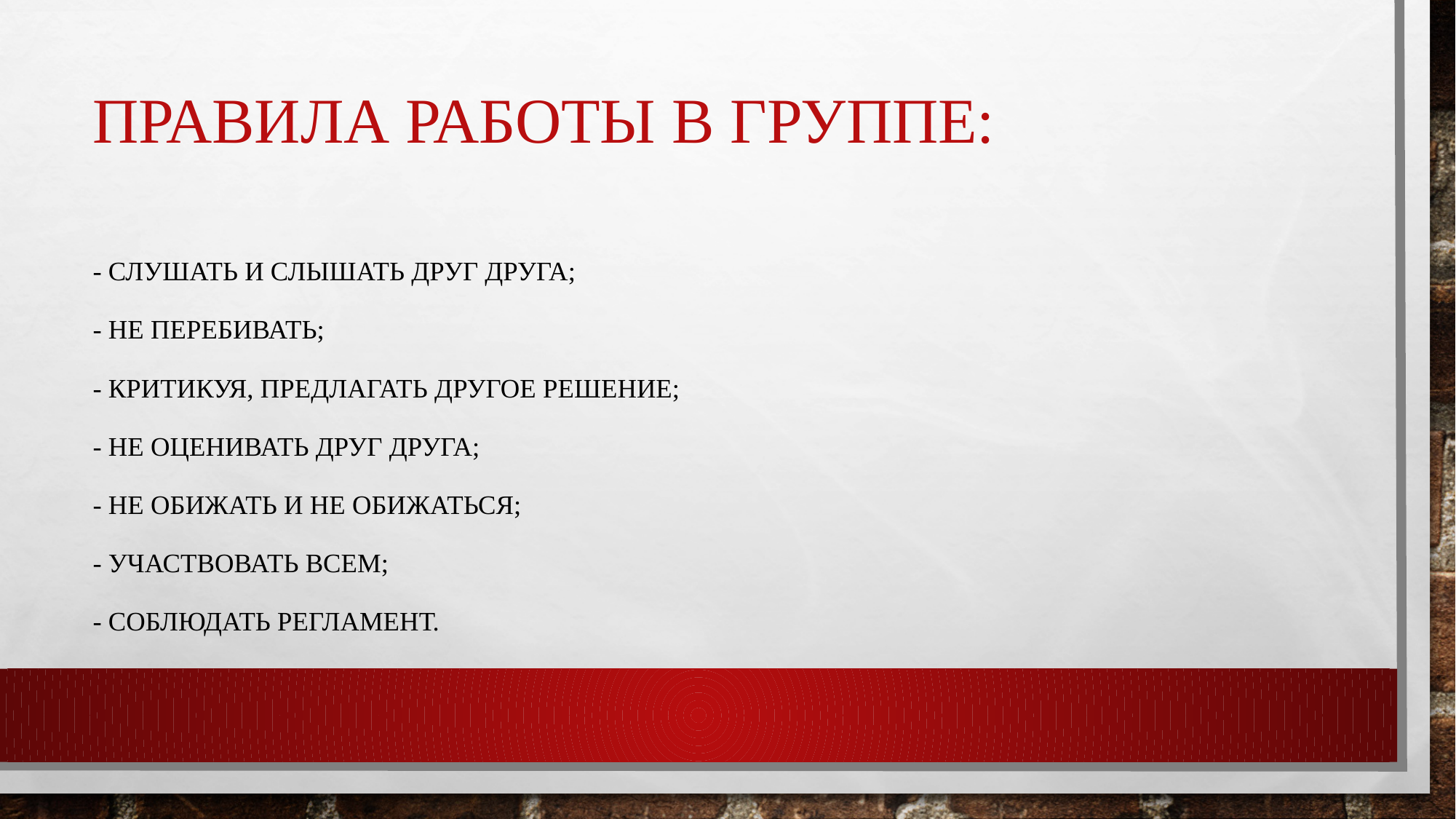

# Правила работы в группе:
- слушать и слышать друг друга;
- не перебивать;
- критикуя, предлагать другое решение;
- не оценивать друг друга;
- не обижать и не обижаться;
- участвовать всем;
- соблюдать регламент.